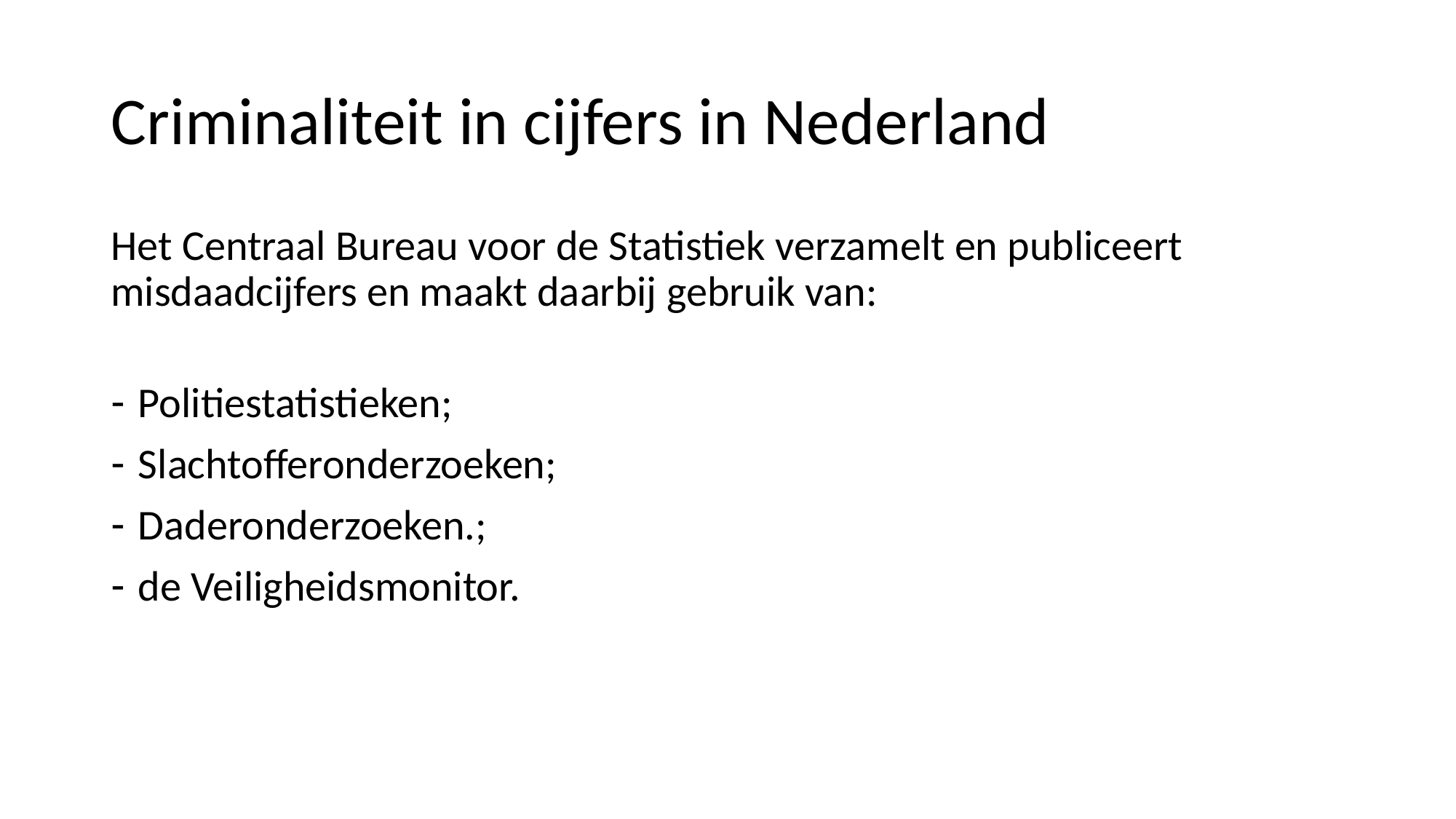

# Criminaliteit in cijfers in Nederland
Het Centraal Bureau voor de Statistiek verzamelt en publiceert misdaadcijfers en maakt daarbij gebruik van:
Politiestatistieken;
Slachtofferonderzoeken;
Daderonderzoeken.;
de Veiligheidsmonitor.